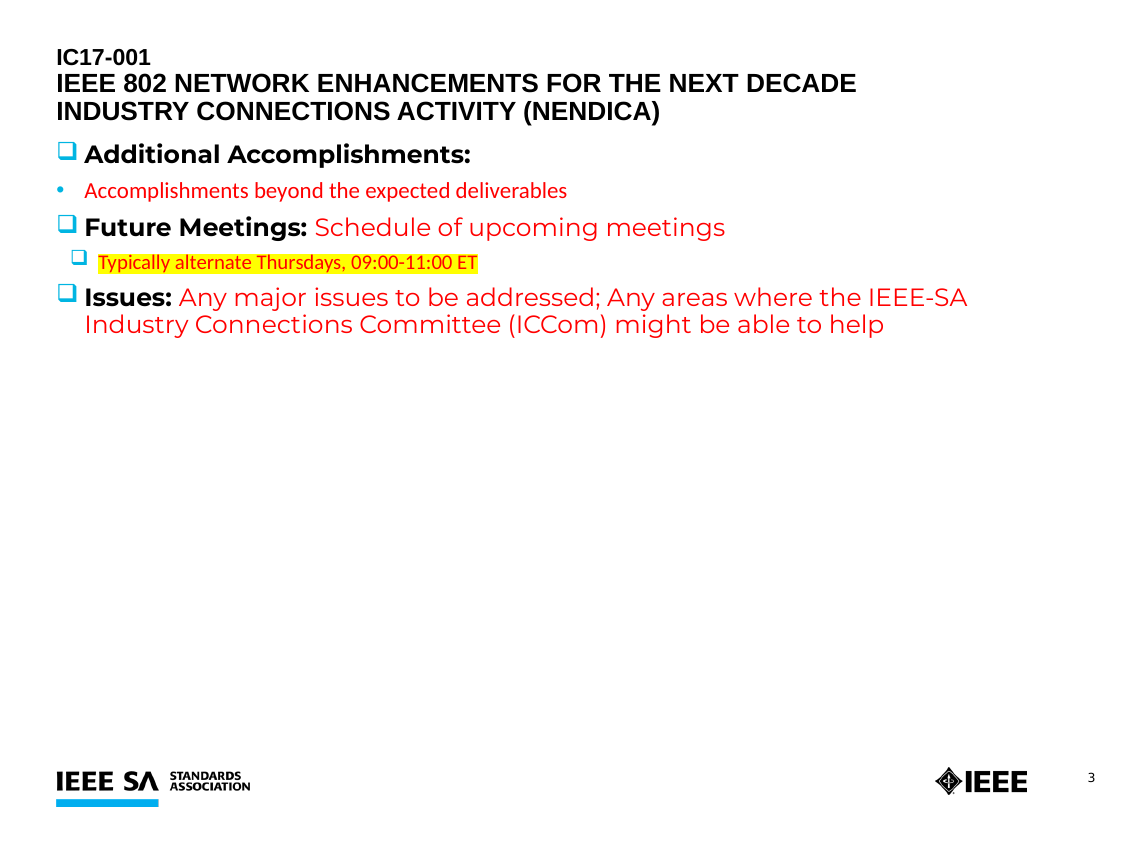

# IC17-001 IEEE 802 Network Enhancements for the Next Decade Industry Connections Activity (Nendica)
Additional Accomplishments:
Accomplishments beyond the expected deliverables
Future Meetings: Schedule of upcoming meetings
Typically alternate Thursdays, 09:00-11:00 ET
Issues: Any major issues to be addressed; Any areas where the IEEE-SA Industry Connections Committee (ICCom) might be able to help

3